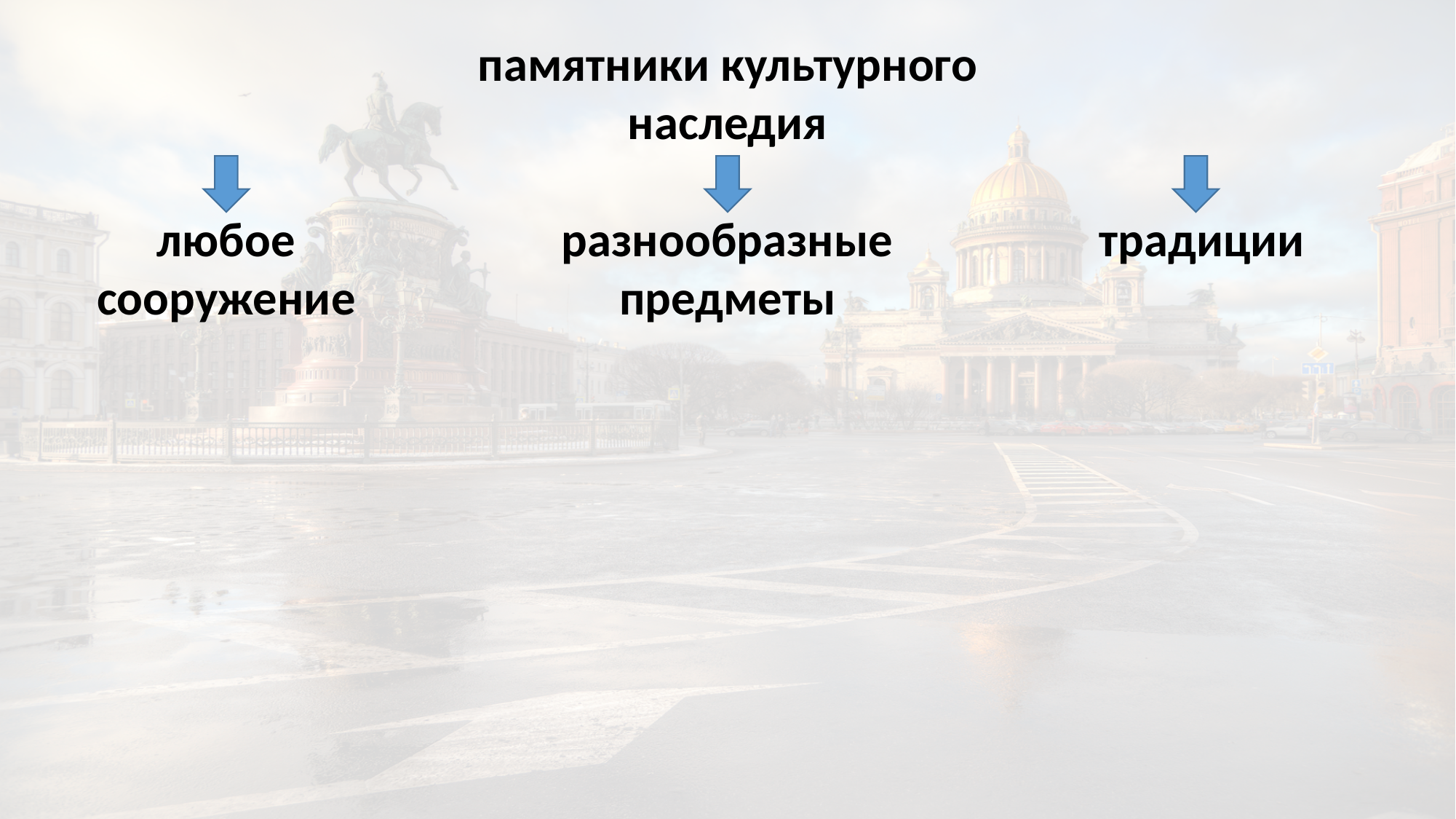

памятники культурного
наследия

любое
сооружение
разнообразные
предметы
традиции